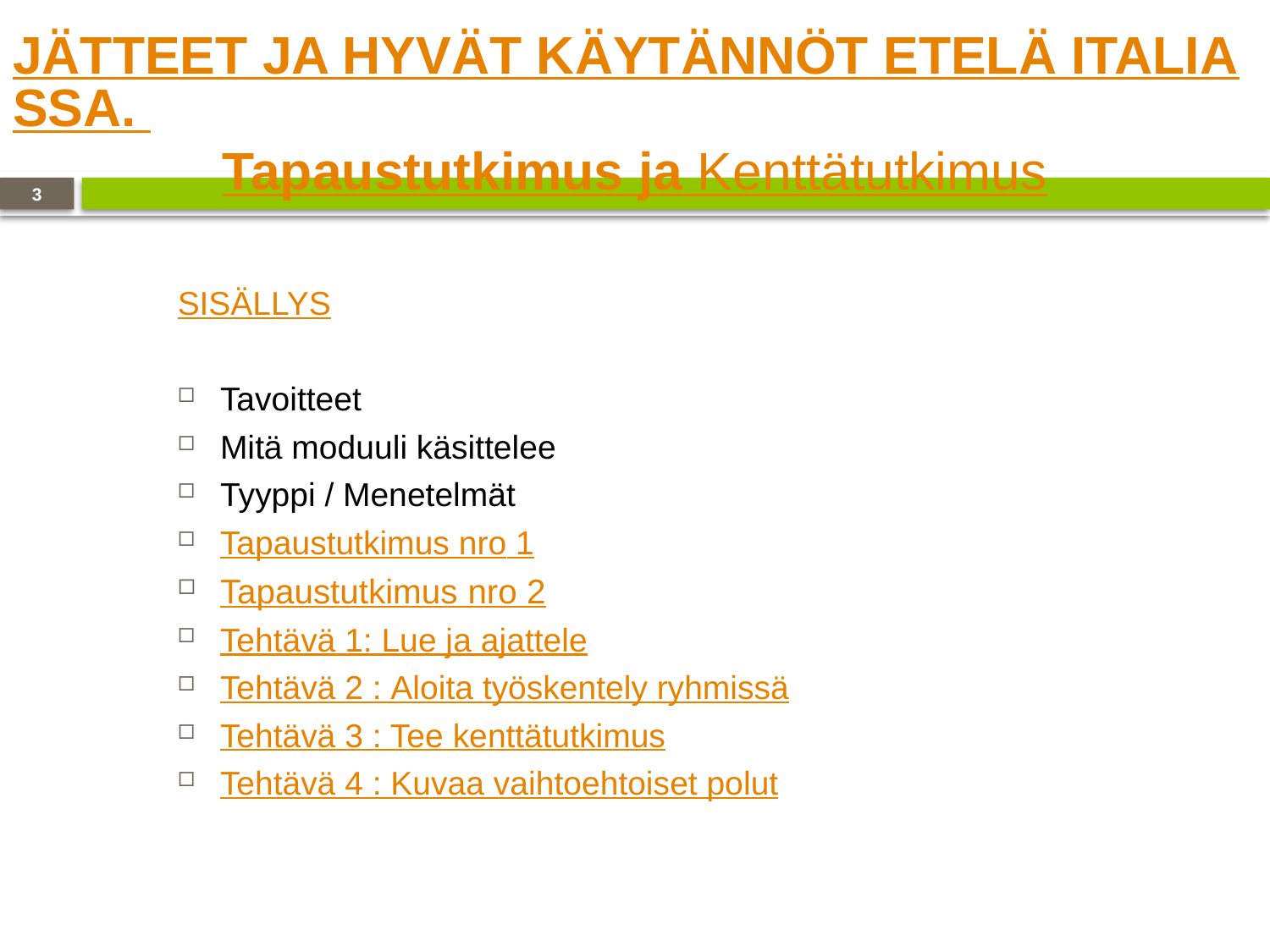

# JÄTTEET JA HYVÄT KÄYTÄNNÖT ETELÄ ITALIASSA. Tapaustutkimus ja Kenttätutkimus
3
SISÄLLYS

Tavoitteet
Mitä moduuli käsittelee
Tyyppi / Menetelmät
Tapaustutkimus nro 1
Tapaustutkimus nro 2
Tehtävä 1: Lue ja ajattele
Tehtävä 2 : Aloita työskentely ryhmissä
Tehtävä 3 : Tee kenttätutkimus
Tehtävä 4 : Kuvaa vaihtoehtoiset polut